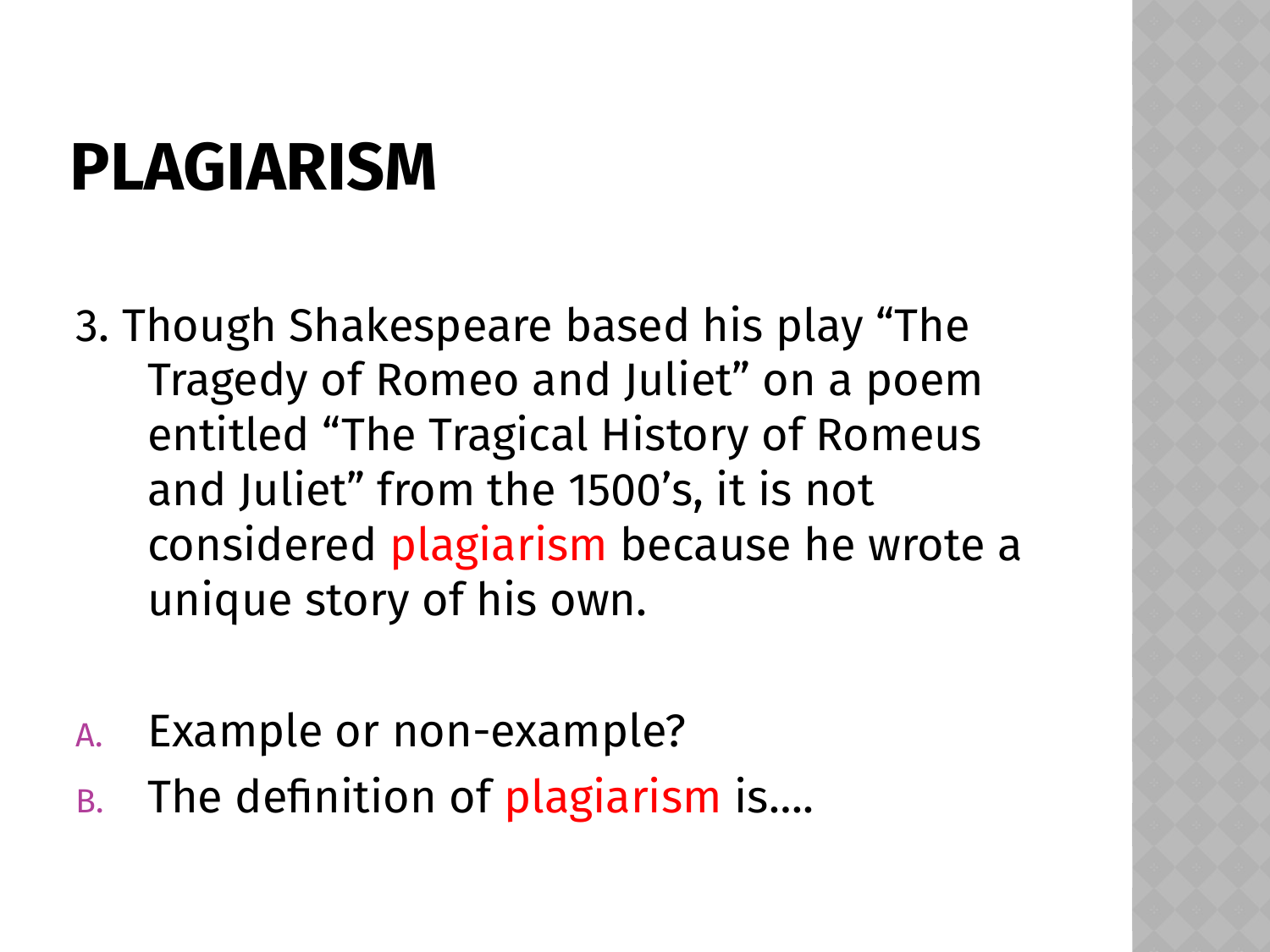

# Plagiarism

3. Though Shakespeare based his play “The Tragedy of Romeo and Juliet” on a poem entitled “The Tragical History of Romeus and Juliet” from the 1500’s, it is not considered plagiarism because he wrote a unique story of his own.

Example or non-example?
The definition of plagiarism is….